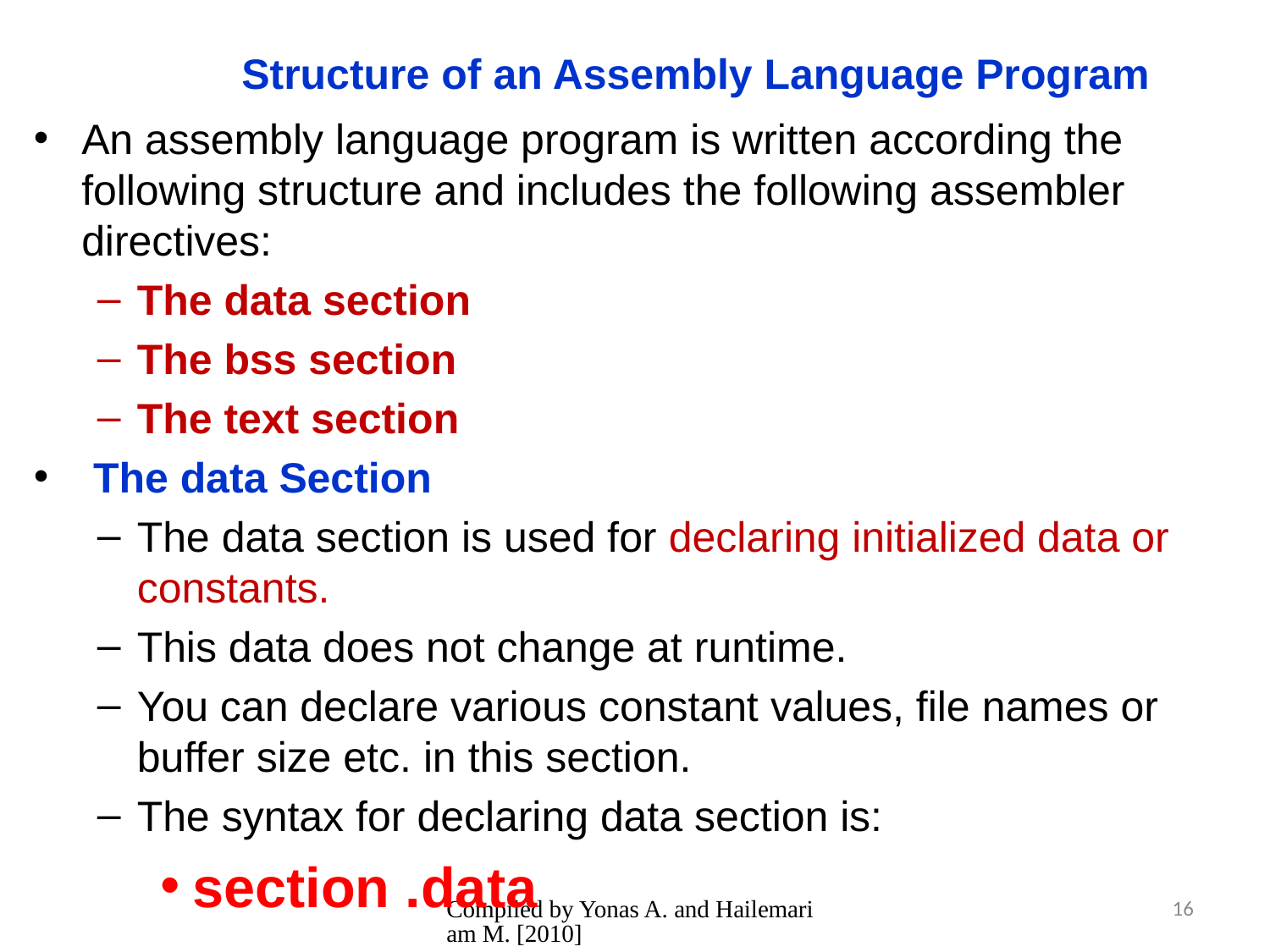

# Structure of an Assembly Language Program
An assembly language program is written according the following structure and includes the following assembler directives:
The data section
The bss section
The text section
 The data Section
The data section is used for declaring initialized data or constants.
This data does not change at runtime.
You can declare various constant values, file names or buffer size etc. in this section.
The syntax for declaring data section is:
section .data

Compiled by Yonas A. and Hailemariam M. [2010]
16